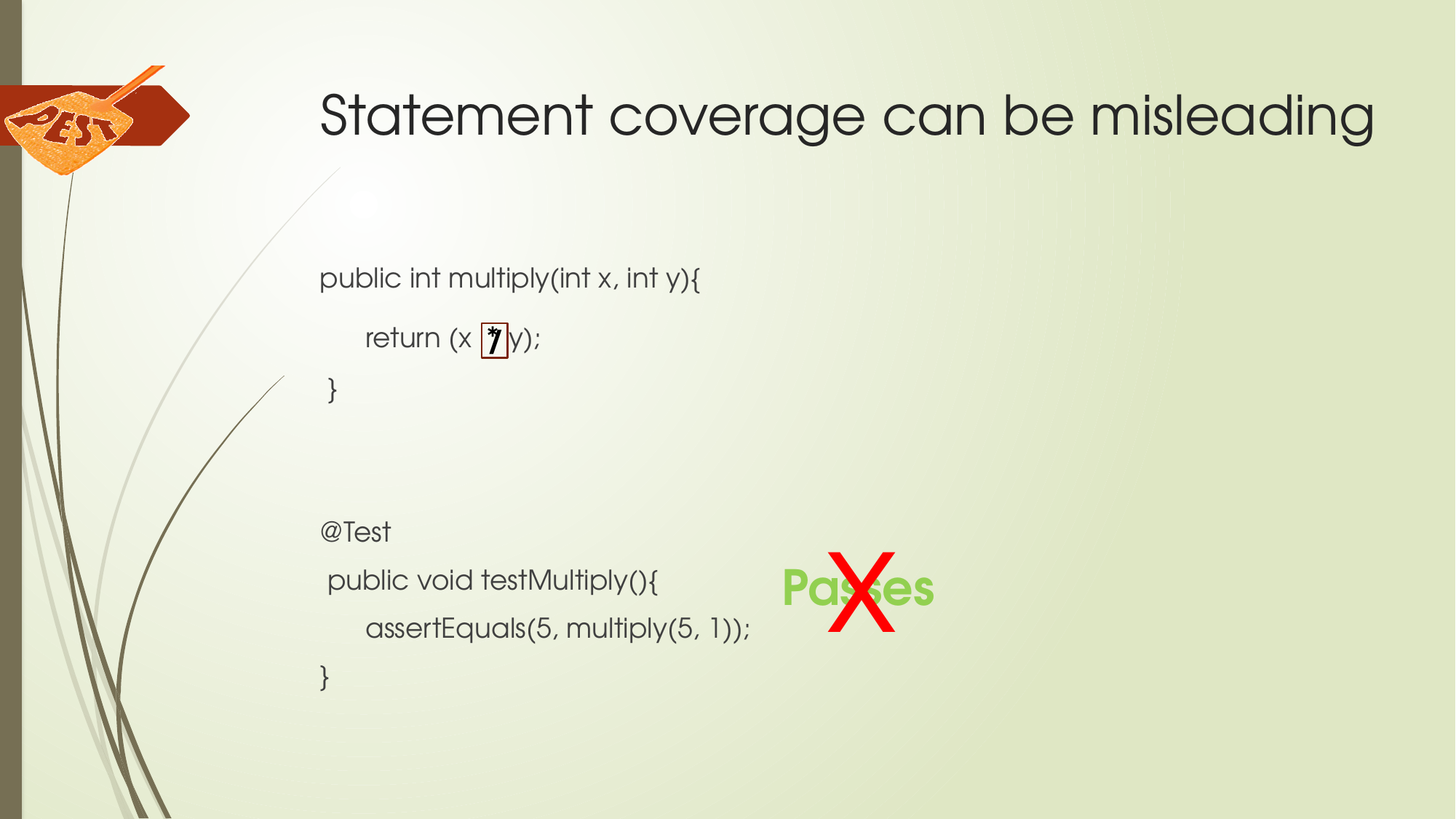

# Statement coverage can be misleading
public int multiply(int x, int y){
      return (x    y);
 }

@Test
 public void testMultiply(){
      assertEquals(5, multiply(5, 1));
}
*
/

x
Passes